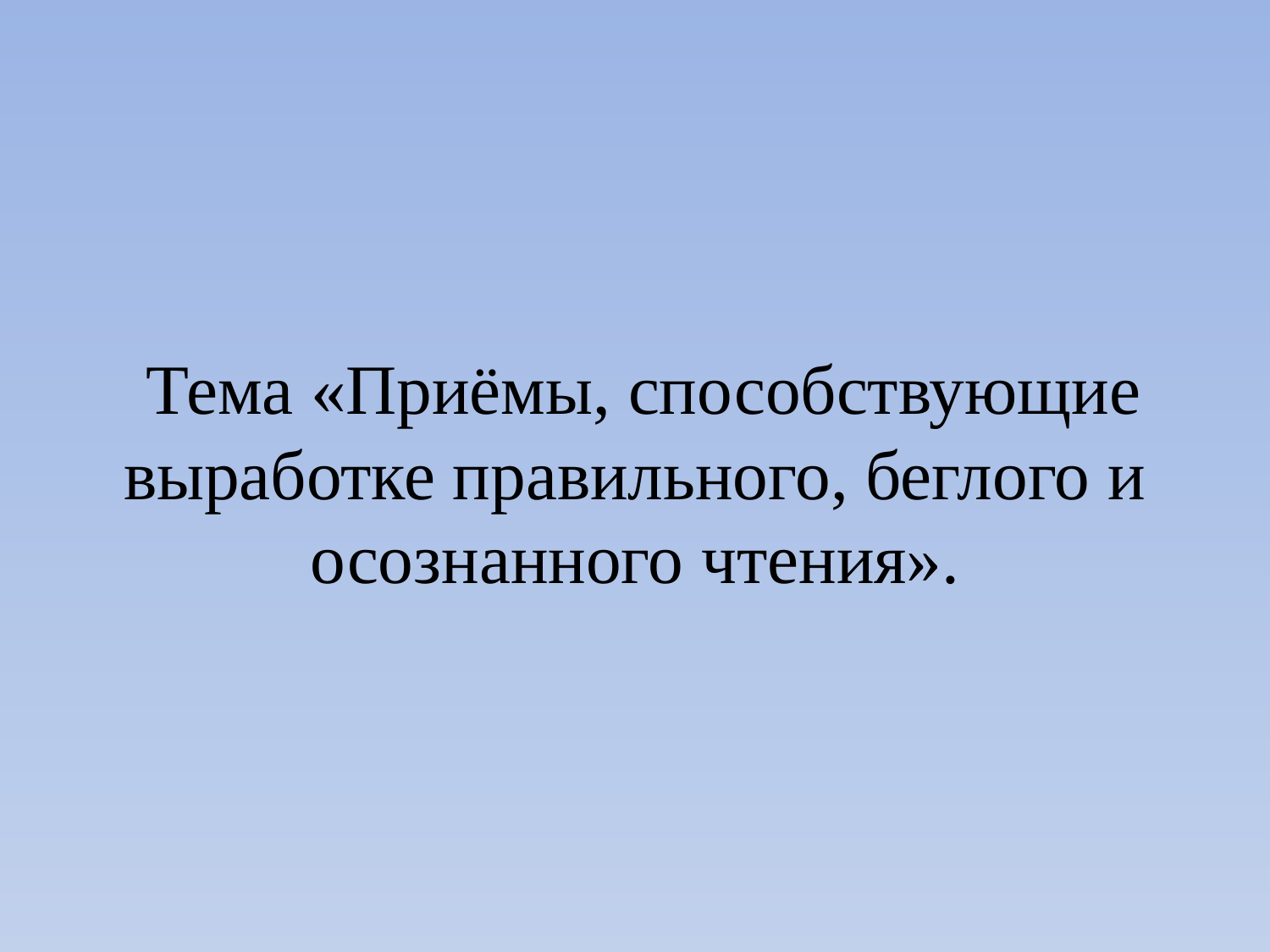

# Тема «Приёмы, способствующие выработке правильного, беглого и осознанного чтения».